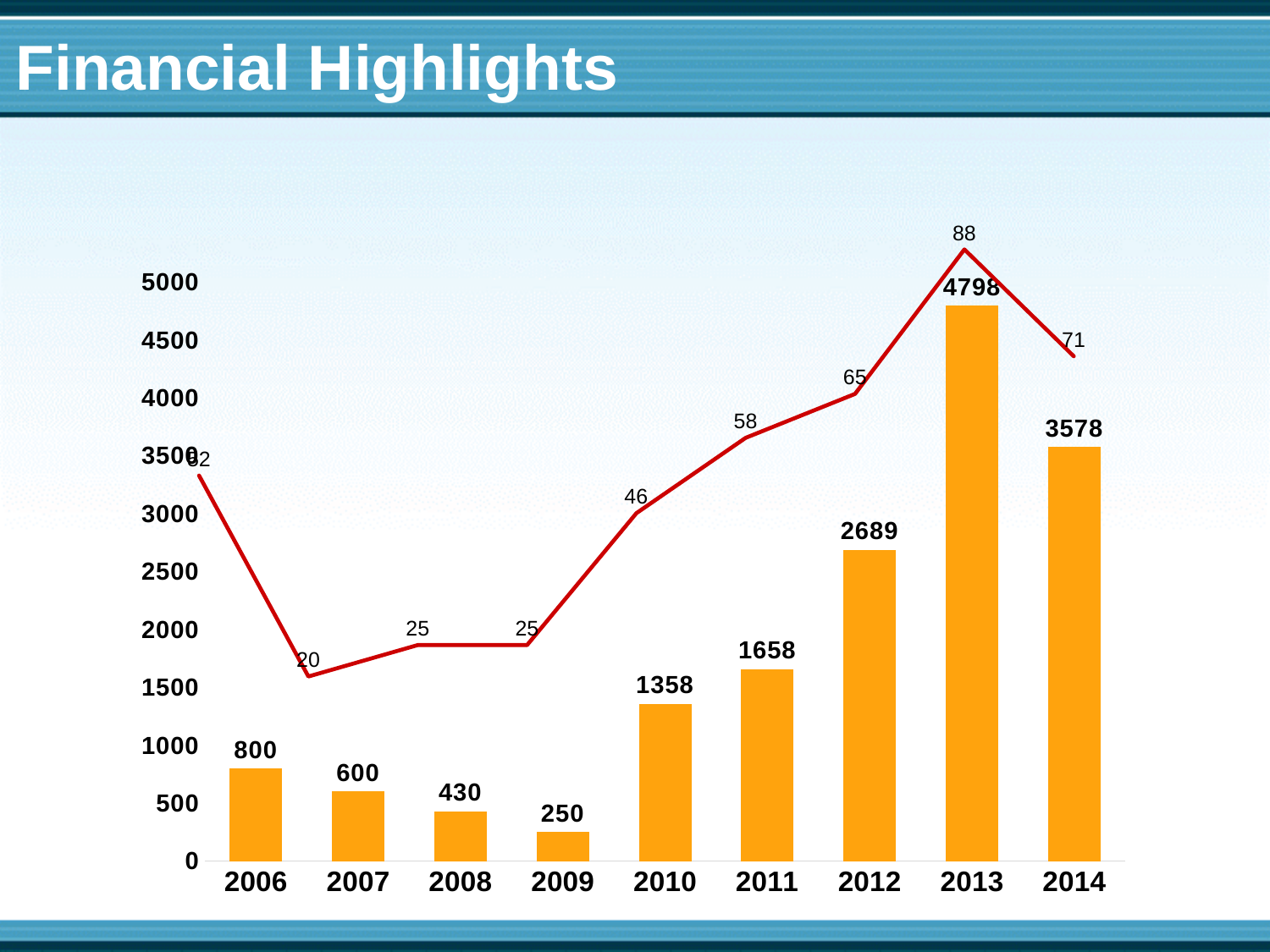

Financial Highlights

### Chart

| Category | Series 1 |
|---|---|
| 2006 | 52.0 |
| 2007 | 20.0 |
| 2008 | 25.0 |
| 2009 | 25.0 |
| 2010 | 46.0 |
| 2011 | 58.0 |
| 2012 | 65.0 |
| 2013 | 88.0 |
| 2014 | 71.0 |

### Chart

| Category | Series 1 |
|---|---|
| 2006 | 800.0 |
| 2007 | 600.0 |
| 2008 | 430.0 |
| 2009 | 250.0 |
| 2010 | 1358.0 |
| 2011 | 1658.0 |
| 2012 | 2689.0 |
| 2013 | 4798.0 |
| 2014 | 3578.0 |